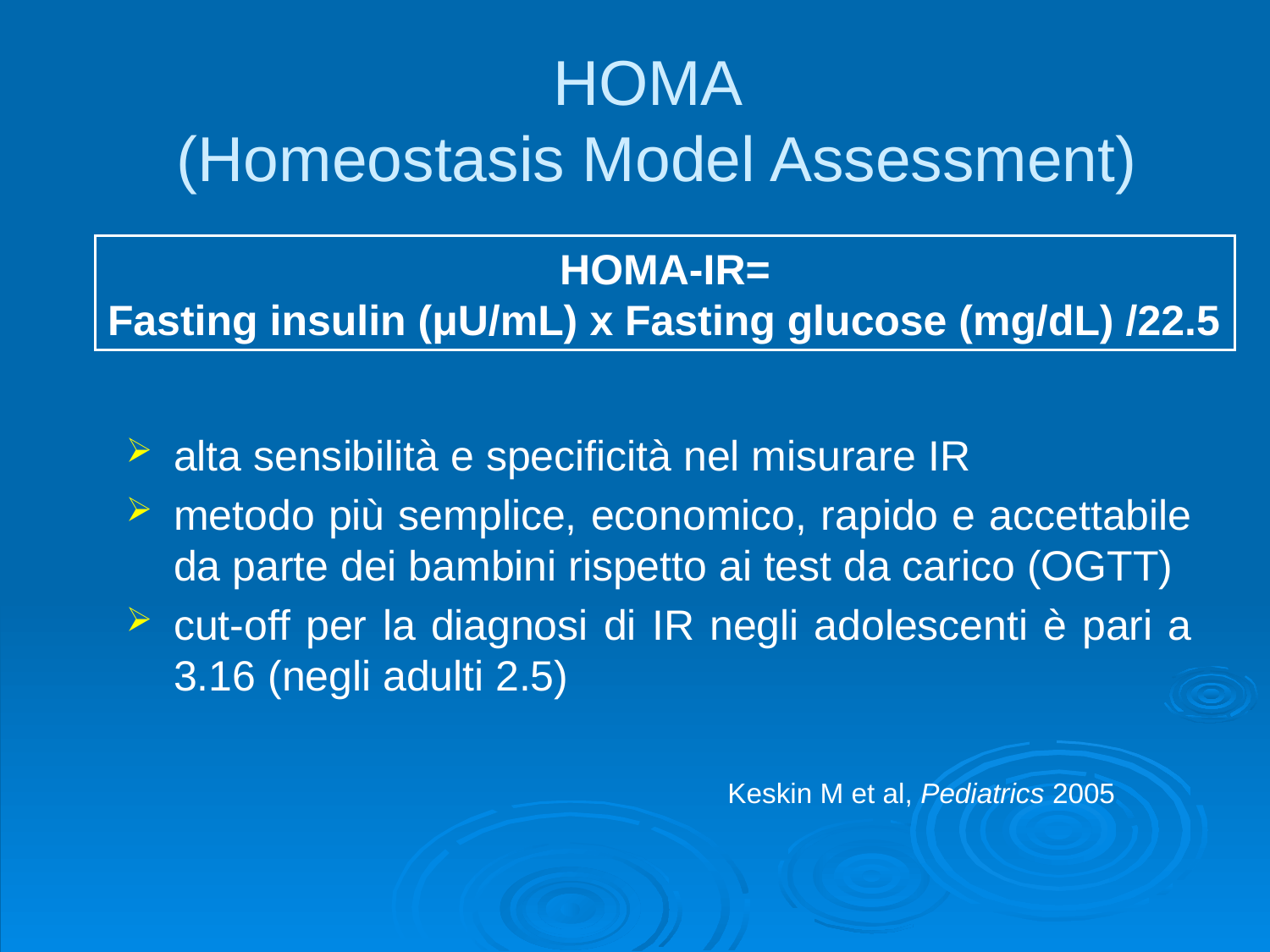

# HOMA (Homeostasis Model Assessment)
HOMA-IR=
Fasting insulin (μU/mL) x Fasting glucose (mg/dL) /22.5
alta sensibilità e specificità nel misurare IR
metodo più semplice, economico, rapido e accettabile da parte dei bambini rispetto ai test da carico (OGTT)
cut-off per la diagnosi di IR negli adolescenti è pari a 3.16 (negli adulti 2.5)
Keskin M et al, Pediatrics 2005